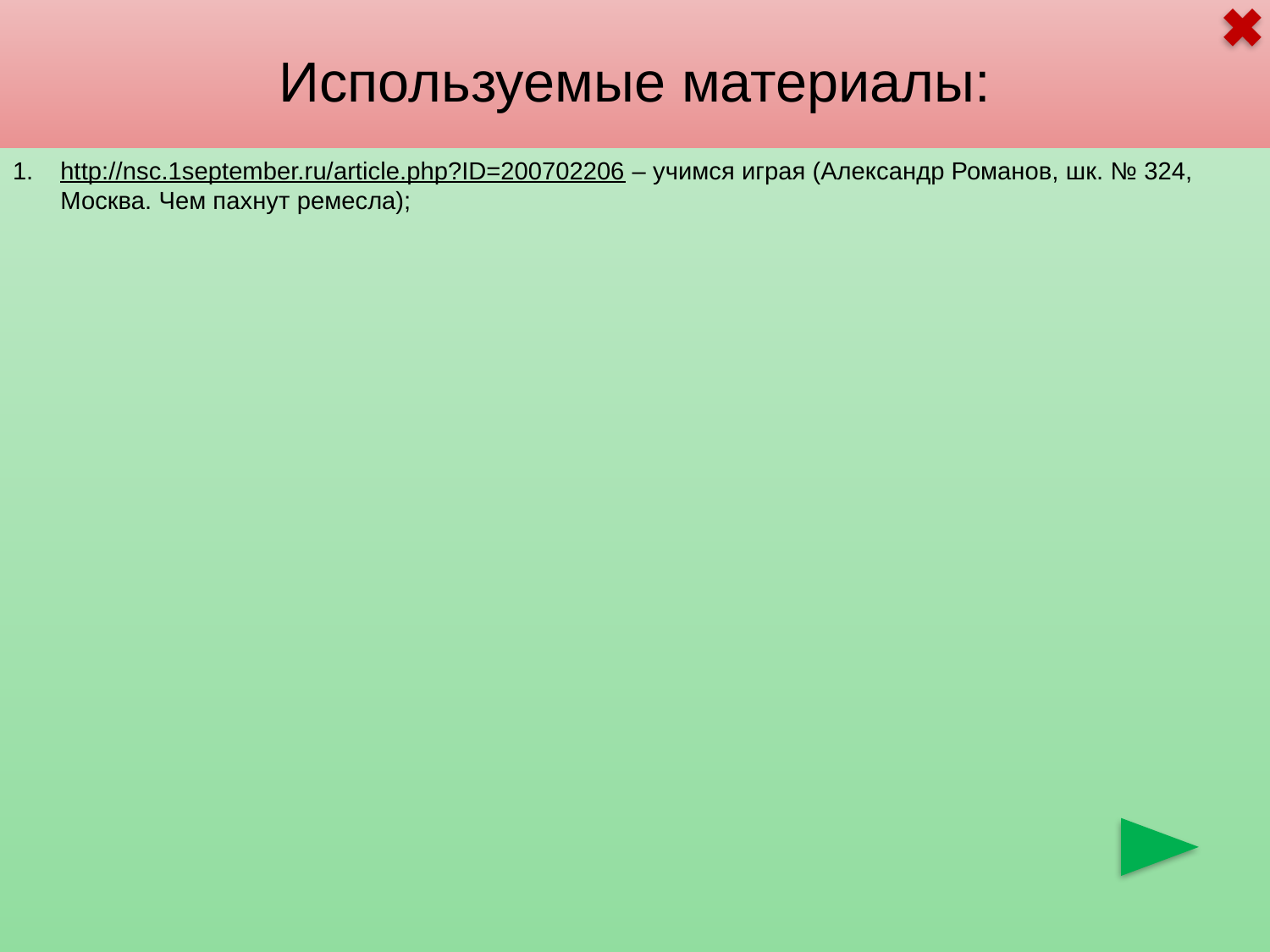

# Используемые материалы:

http://nsc.1september.ru/article.php?ID=200702206 – учимся играя (Александр Романов, шк. № 324, Москва. Чем пахнут ремесла);